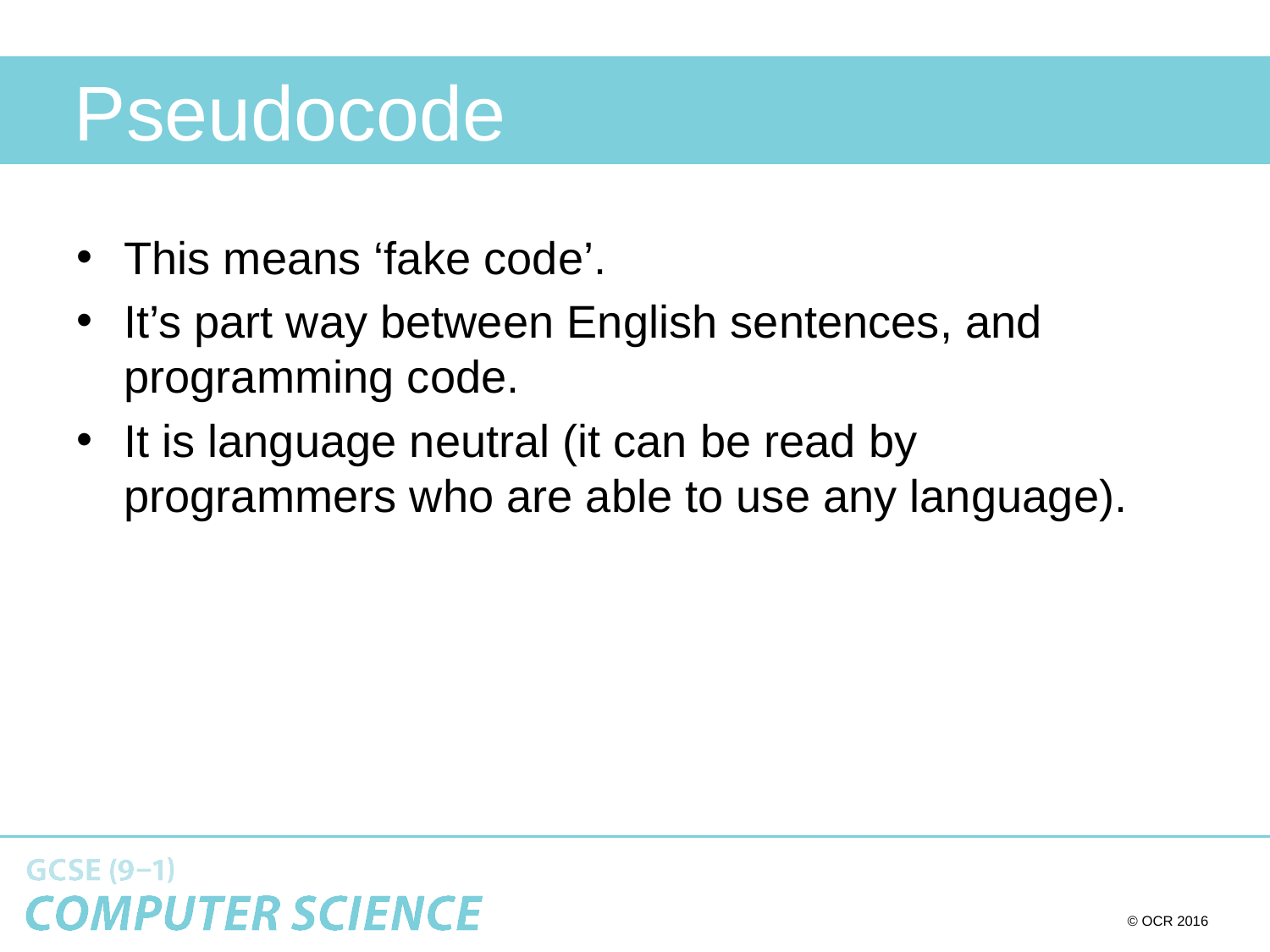

# Pseudocode
This means ‘fake code’.
It’s part way between English sentences, and programming code.
It is language neutral (it can be read by programmers who are able to use any language).